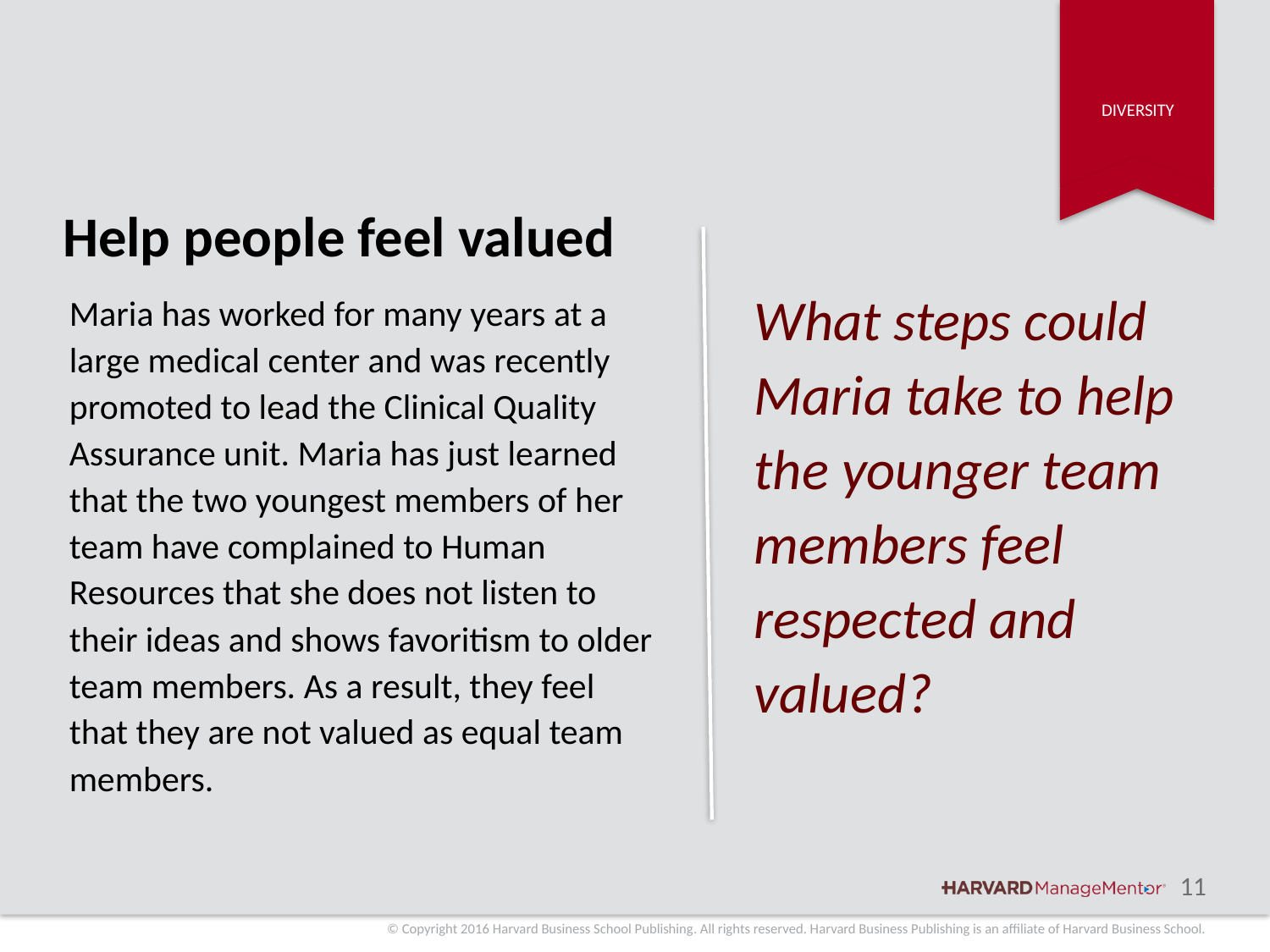

# Help people feel valued
What steps could Maria take to help the younger team members feel respected and valued?

Maria has worked for many years at a large medical center and was recently promoted to lead the Clinical Quality Assurance unit. Maria has just learned that the two youngest members of her team have complained to Human Resources that she does not listen to their ideas and shows favoritism to older team members. As a result, they feel that they are not valued as equal team members.